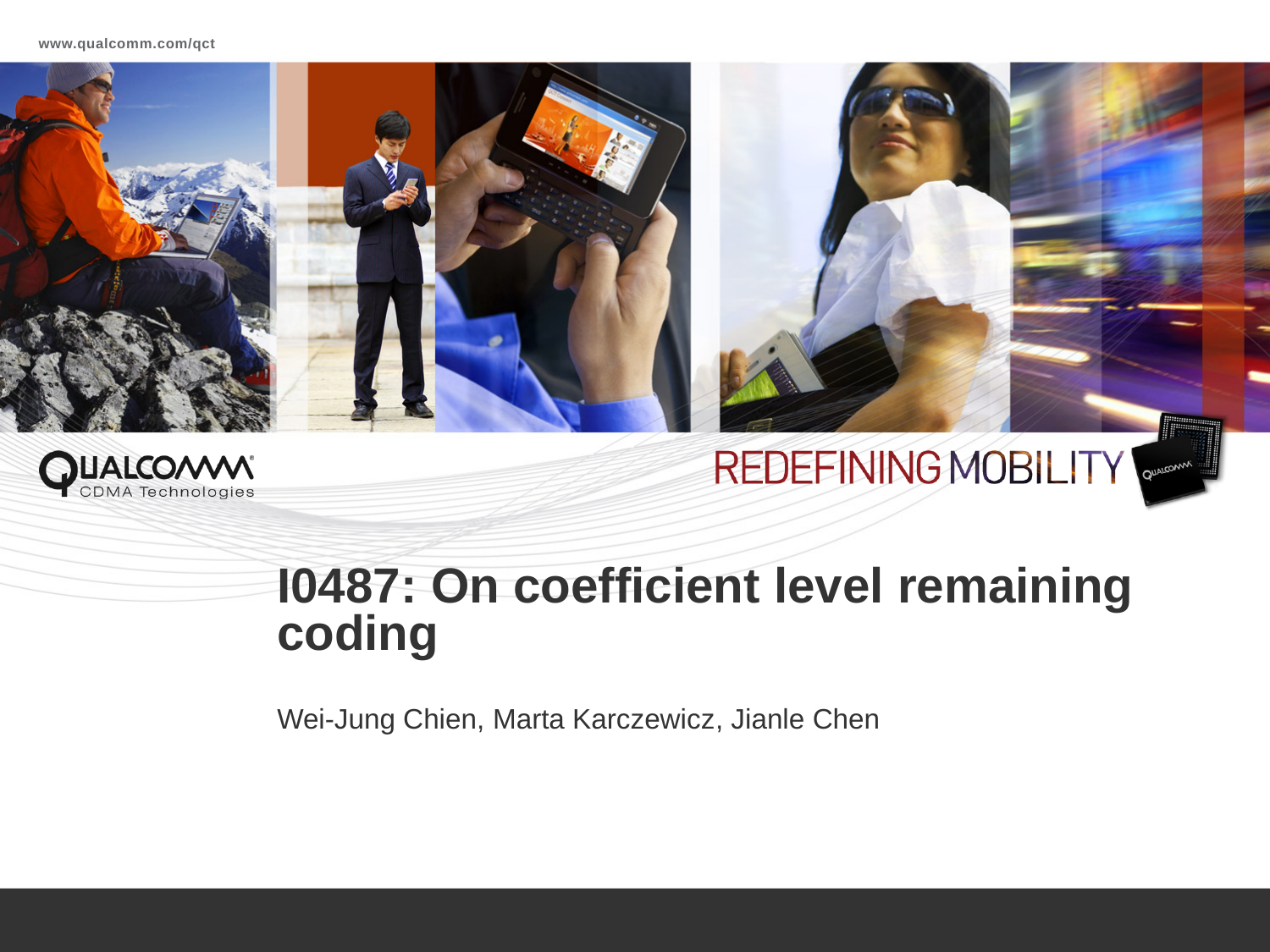

# I0487: On coefficient level remaining coding Wei-Jung Chien, Marta Karczewicz, Jianle Chen